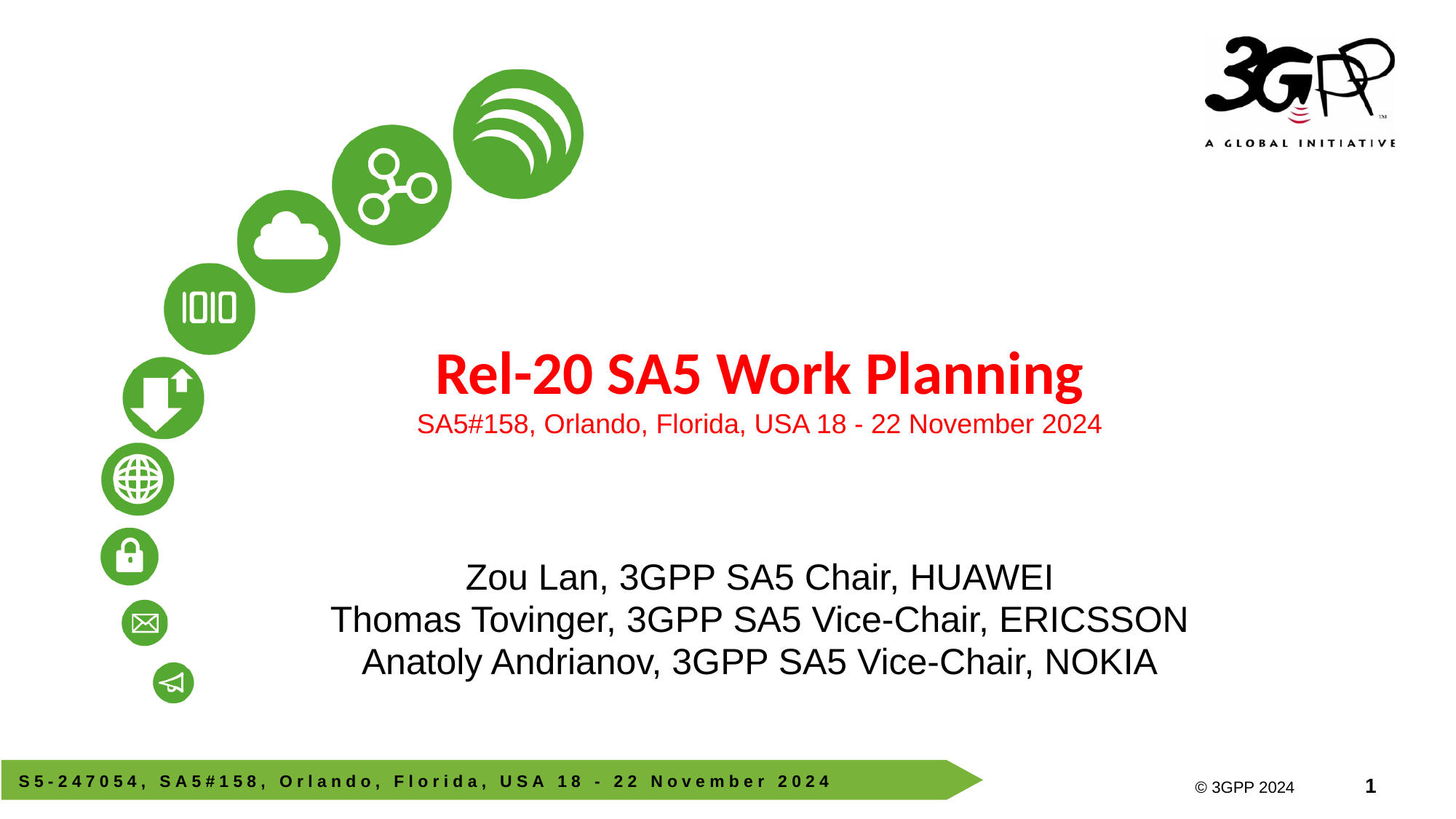

# Rel-20 SA5 Work Planning SA5#158, Orlando, Florida, USA 18 - 22 November 2024
Zou Lan, 3GPP SA5 Chair, HUAWEI
Thomas Tovinger, 3GPP SA5 Vice-Chair, ERICSSON
Anatoly Andrianov, 3GPP SA5 Vice-Chair, NOKIA